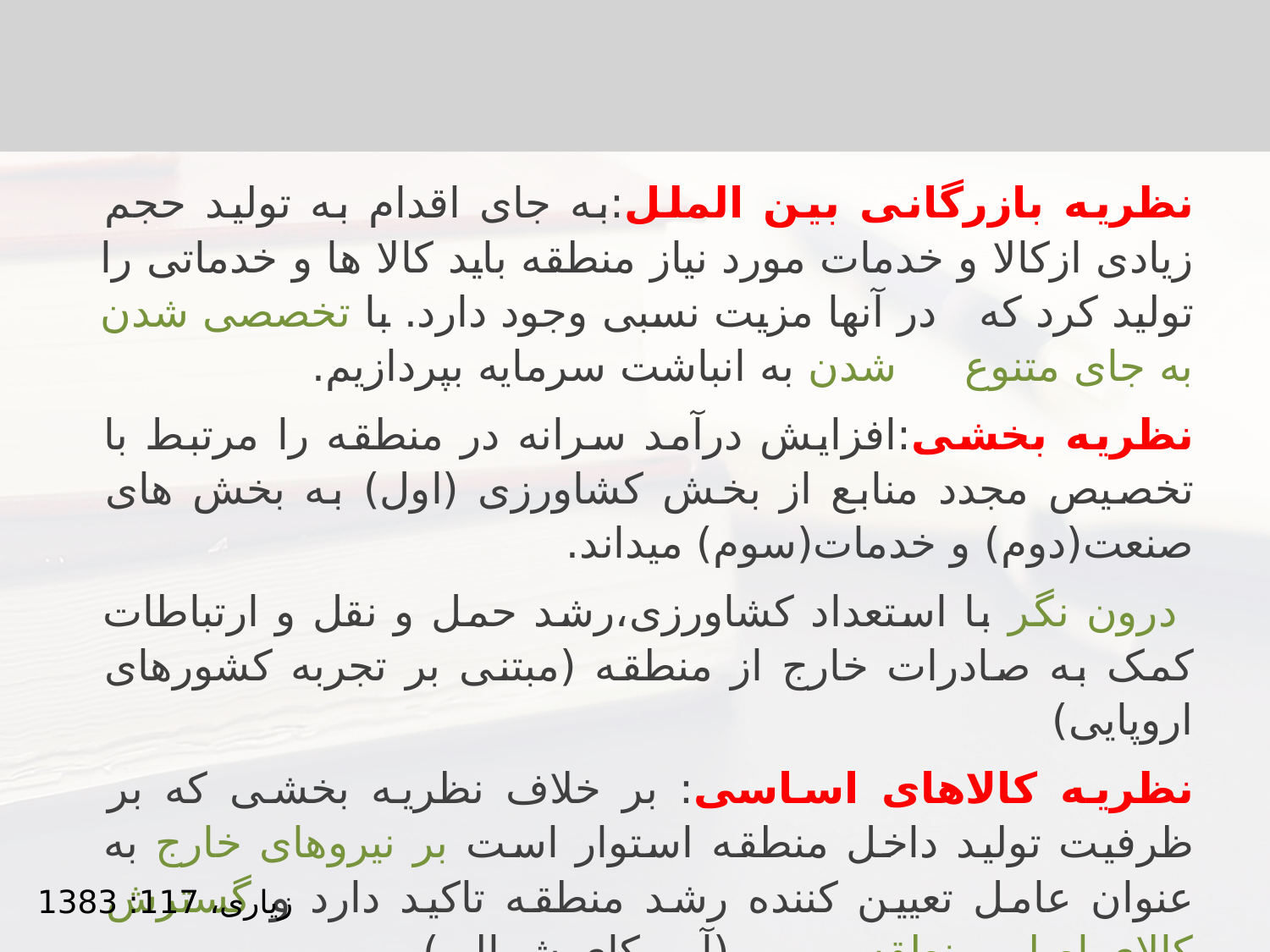

نظریه بازرگانی بین الملل:به جای اقدام به تولید حجم زیادی ازکالا و خدمات مورد نیاز منطقه باید کالا ها و خدماتی را تولید کرد که   در آنها مزیت نسبی وجود دارد. با تخصصی شدن به جای متنوع     شدن به انباشت سرمایه بپردازیم.
نظریه بخشی:افزایش درآمد سرانه در منطقه را مرتبط با تخصیص مجدد منابع از بخش کشاورزی (اول) به بخش های صنعت(دوم) و خدمات(سوم) میداند.
 درون نگر با استعداد کشاورزی،رشد حمل و نقل و ارتباطات کمک به صادرات خارج از منطقه (مبتنی بر تجربه کشورهای اروپایی)
نظریه کالاهای اساسی: بر خلاف نظریه بخشی که بر ظرفیت تولید داخل منطقه استوار است بر نیروهای خارج به عنوان عامل تعیین کننده رشد منطقه تاکید دارد و گسترش کالای اصلی منطقه          (آمریکای شمالی)

زیاری، 117: 1383